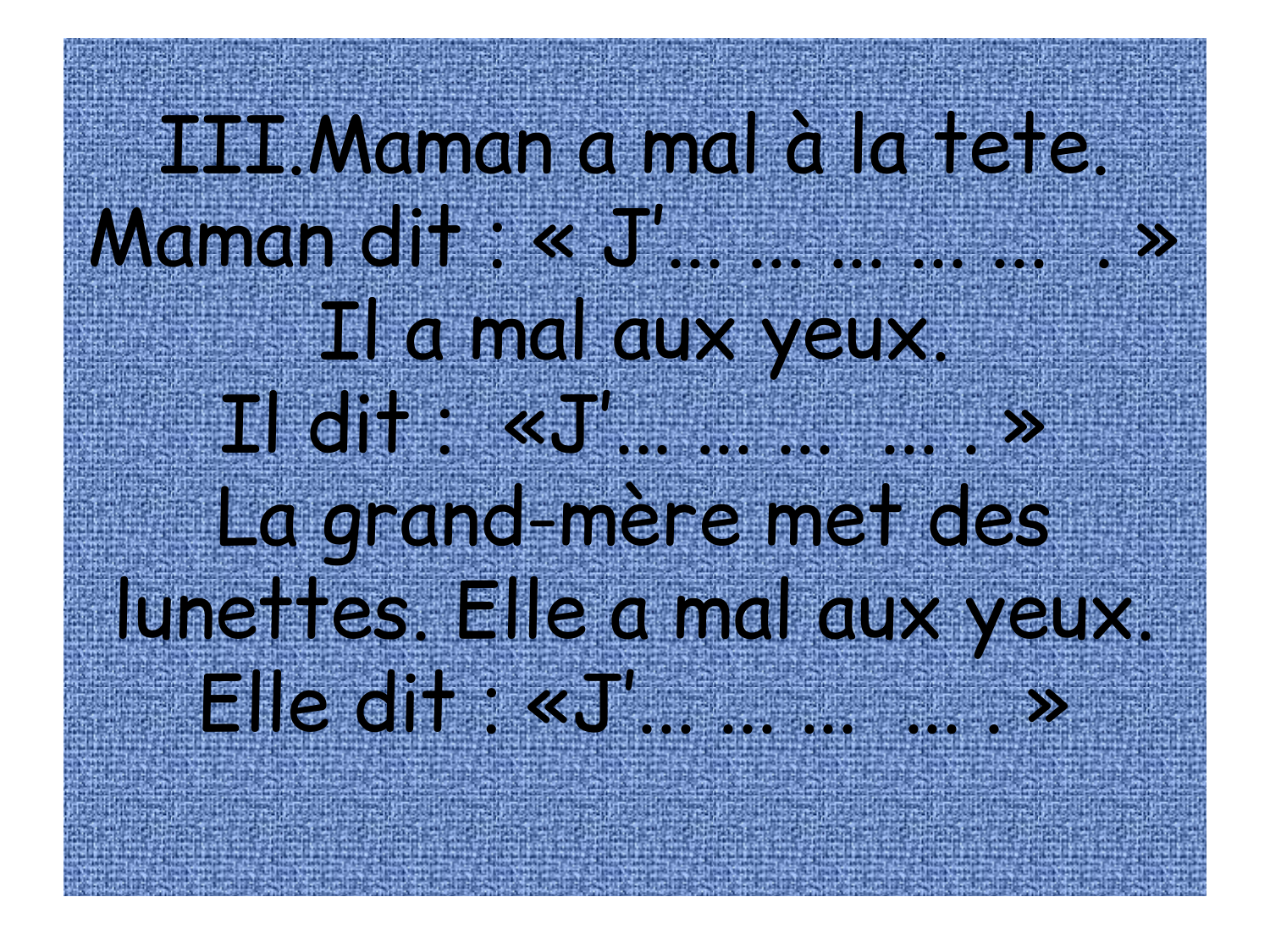

# III.Maman a mal à la tete. Maman dit : « J’... ... ... ... ...  . » Il a mal aux yeux. Il dit :  «J’... ... ...  ... . » La grand-mère met des lunettes. Elle a mal aux yeux. Elle dit : «J’... ... ...  ... . »